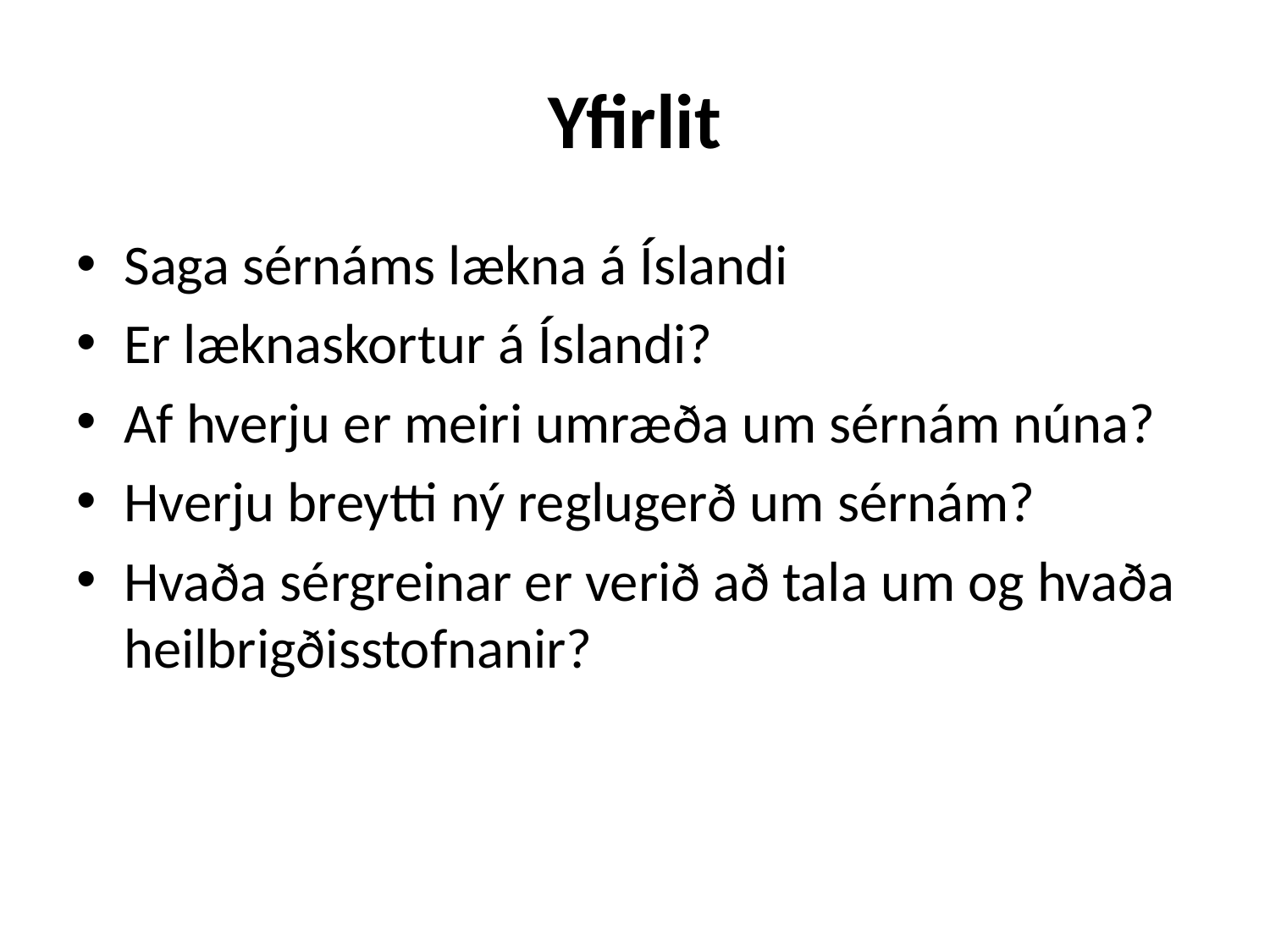

# Yfirlit
Saga sérnáms lækna á Íslandi
Er læknaskortur á Íslandi?
Af hverju er meiri umræða um sérnám núna?
Hverju breytti ný reglugerð um sérnám?
Hvaða sérgreinar er verið að tala um og hvaða heilbrigðisstofnanir?